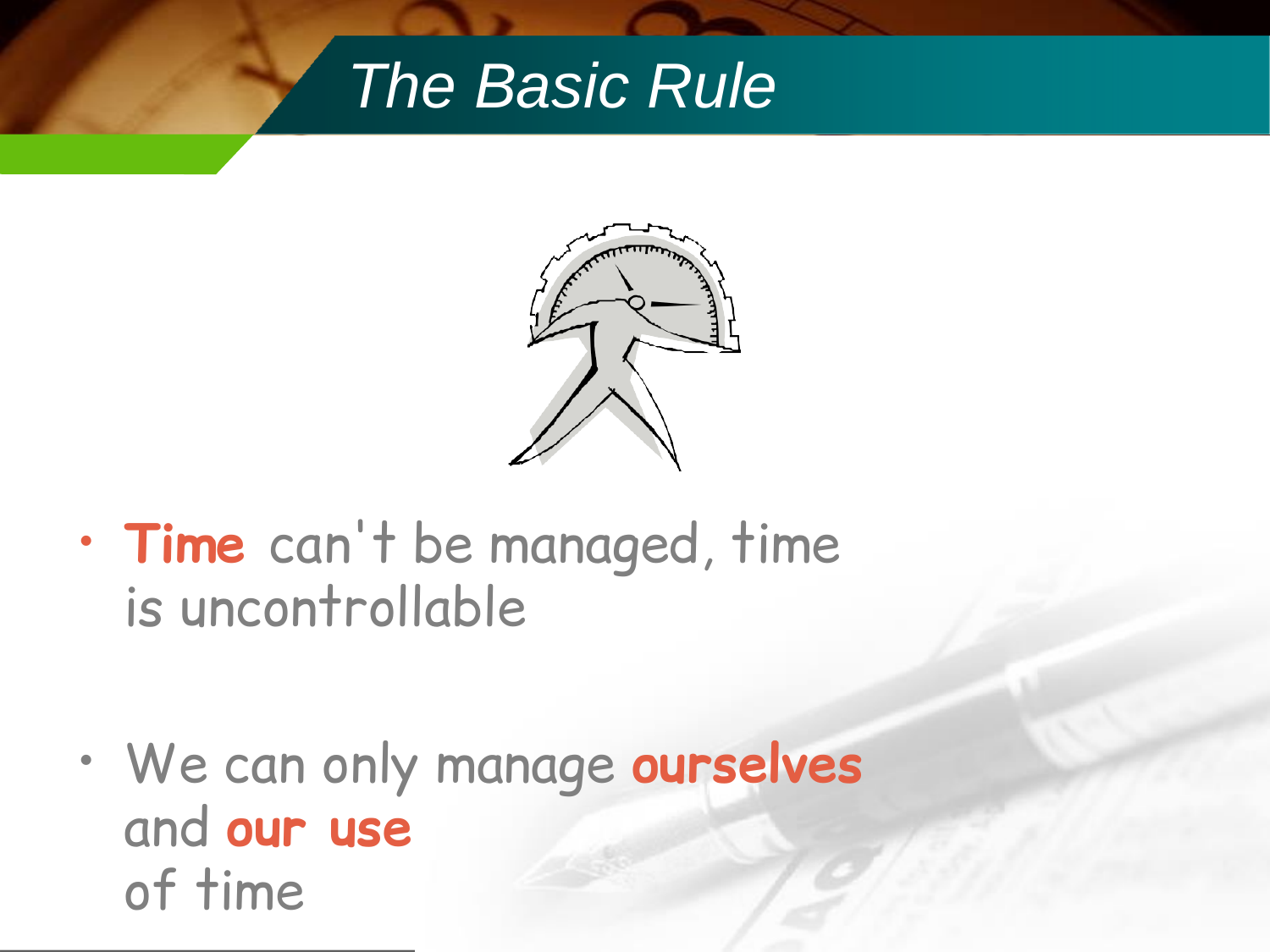

# The Basic Rule

Time can't be managed, time is uncontrollable

We can only manage ourselves and our use
of time